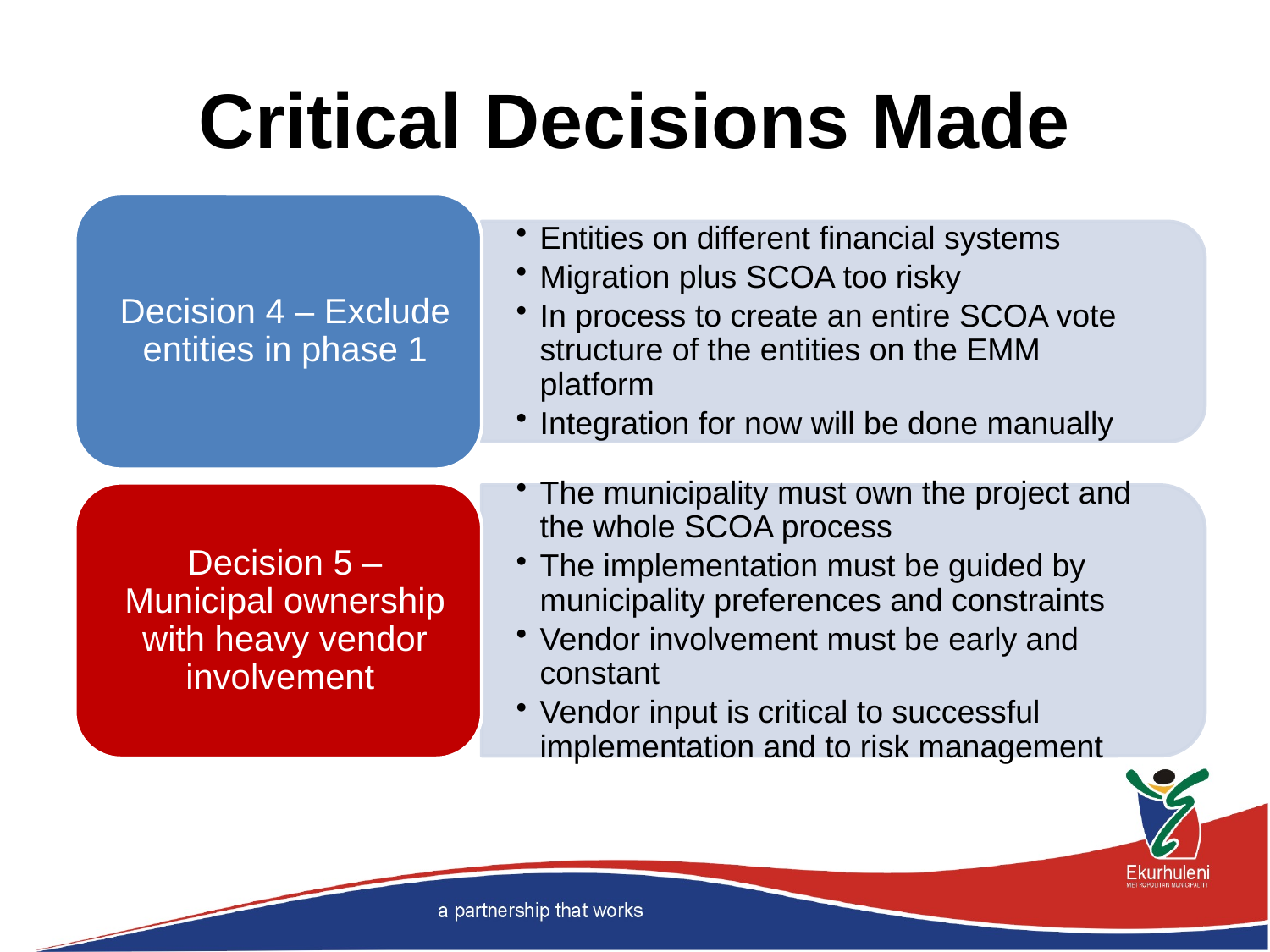

# Critical Decisions Made
Entities on different financial systems
Migration plus SCOA too risky
In process to create an entire SCOA vote structure of the entities on the EMM platform
Integration for now will be done manually
Decision 4 – Exclude entities in phase 1
The municipality must own the project and the whole SCOA process
The implementation must be guided by municipality preferences and constraints
Vendor involvement must be early and constant
Vendor input is critical to successful implementation and to risk management
Decision 5 – Municipal ownership with heavy vendor involvement